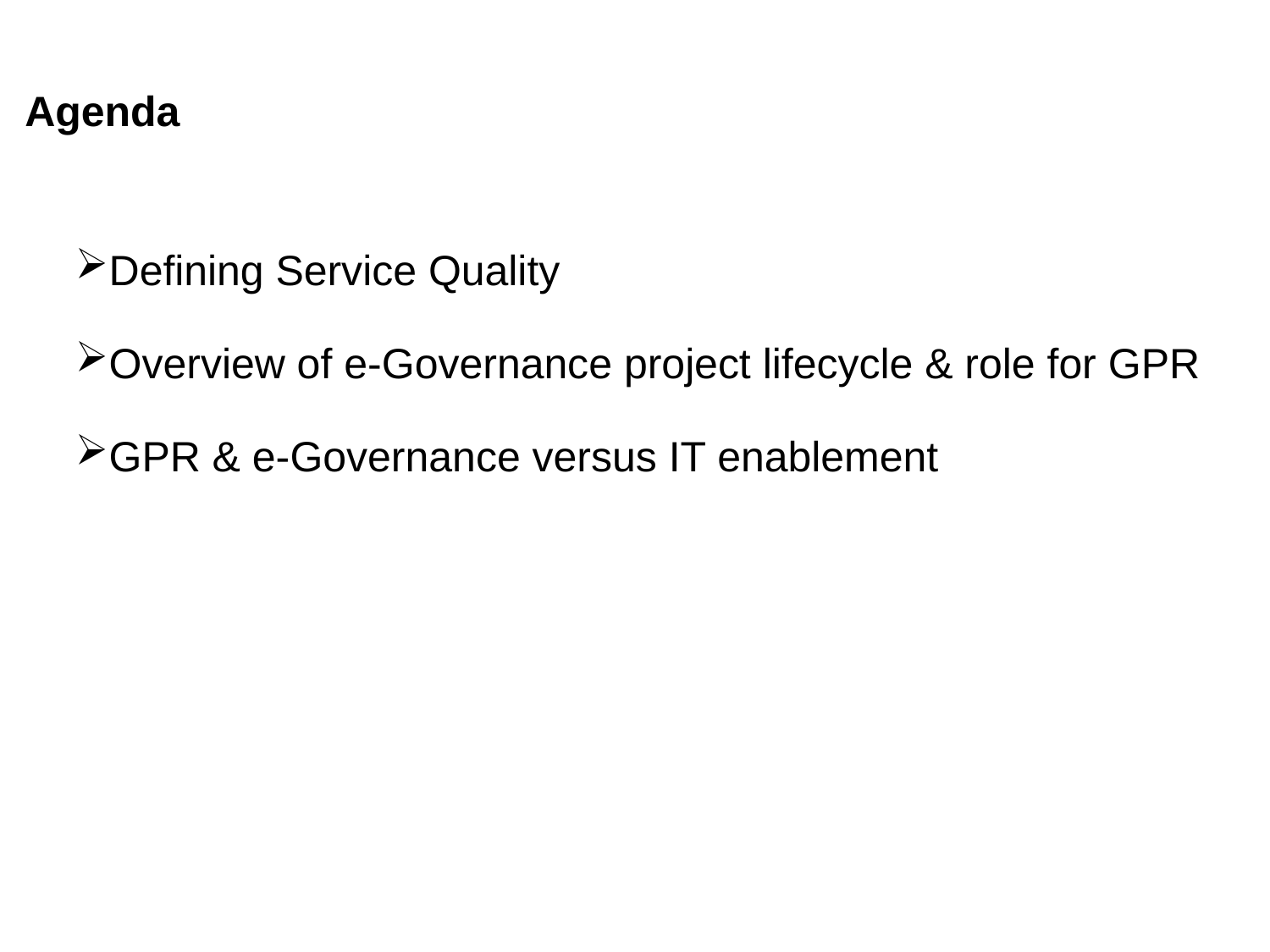

# Agenda
Defining Service Quality
Overview of e-Governance project lifecycle & role for GPR
GPR & e-Governance versus IT enablement